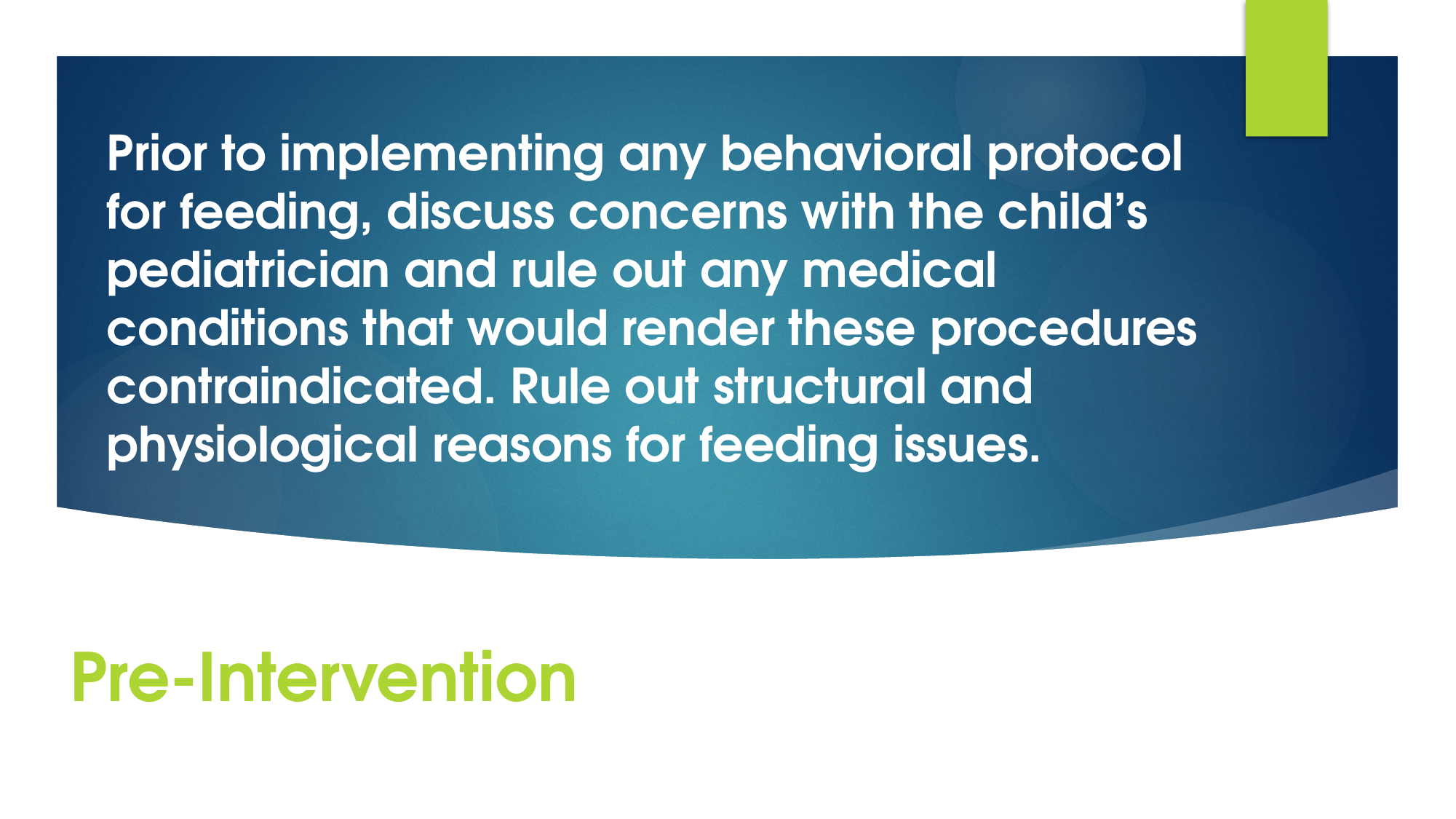

Prior to implementing any behavioral protocol for feeding, discuss concerns with the child’s pediatrician and rule out any medical conditions that would render these procedures contraindicated. Rule out structural and physiological reasons for feeding issues.

Pre-Intervention